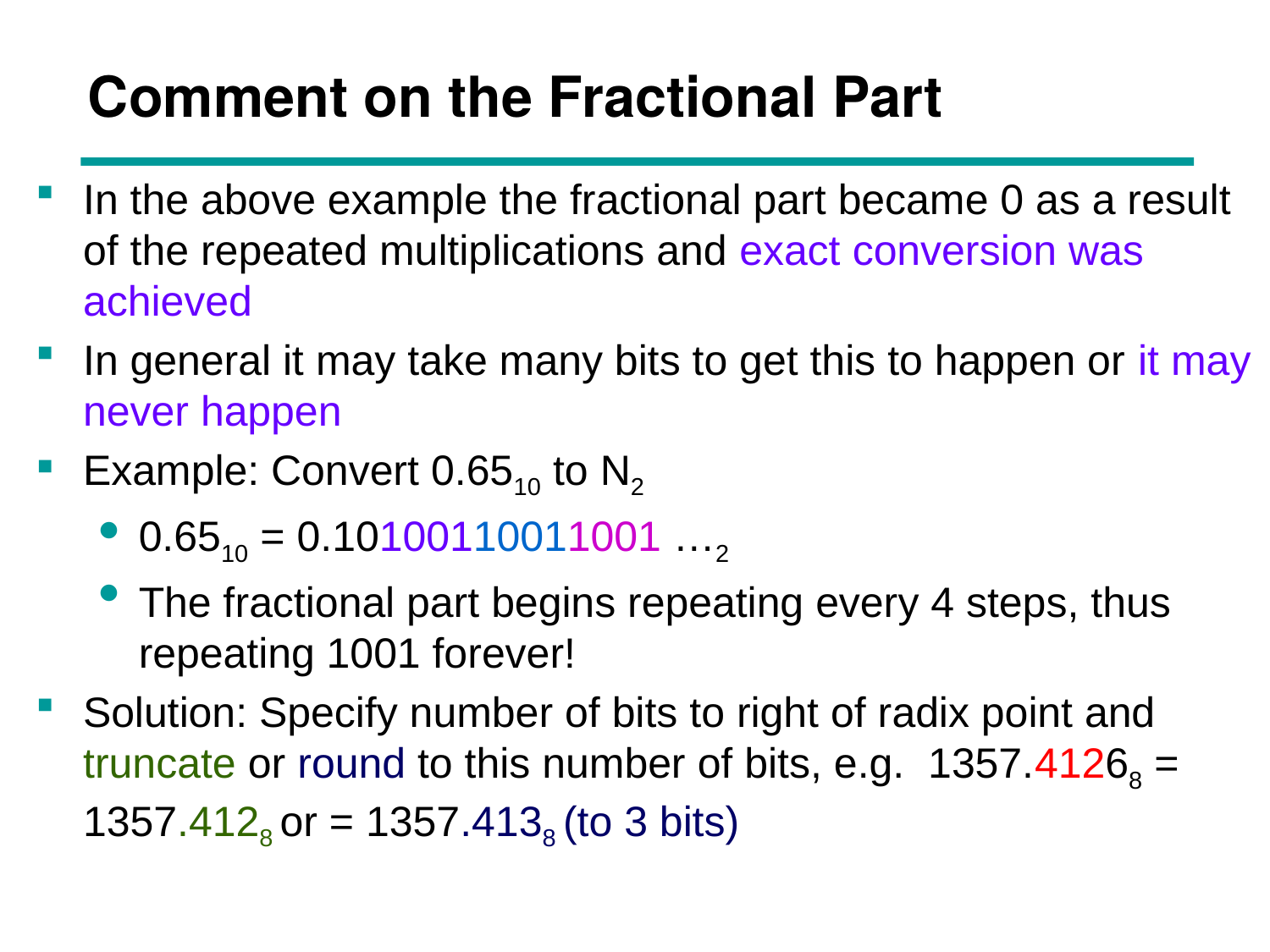

# Comment on the Fractional Part
In the above example the fractional part became 0 as a result of the repeated multiplications and exact conversion was achieved
In general it may take many bits to get this to happen or it may never happen
Example: Convert 0.6510 to N2
0.6510 = 0.10100110011001 …2
The fractional part begins repeating every 4 steps, thus repeating 1001 forever!
Solution: Specify number of bits to right of radix point and truncate or round to this number of bits, e.g.  1357.41268 = 1357.4128 or = 1357.4138 (to 3 bits)
Chapter 1            27